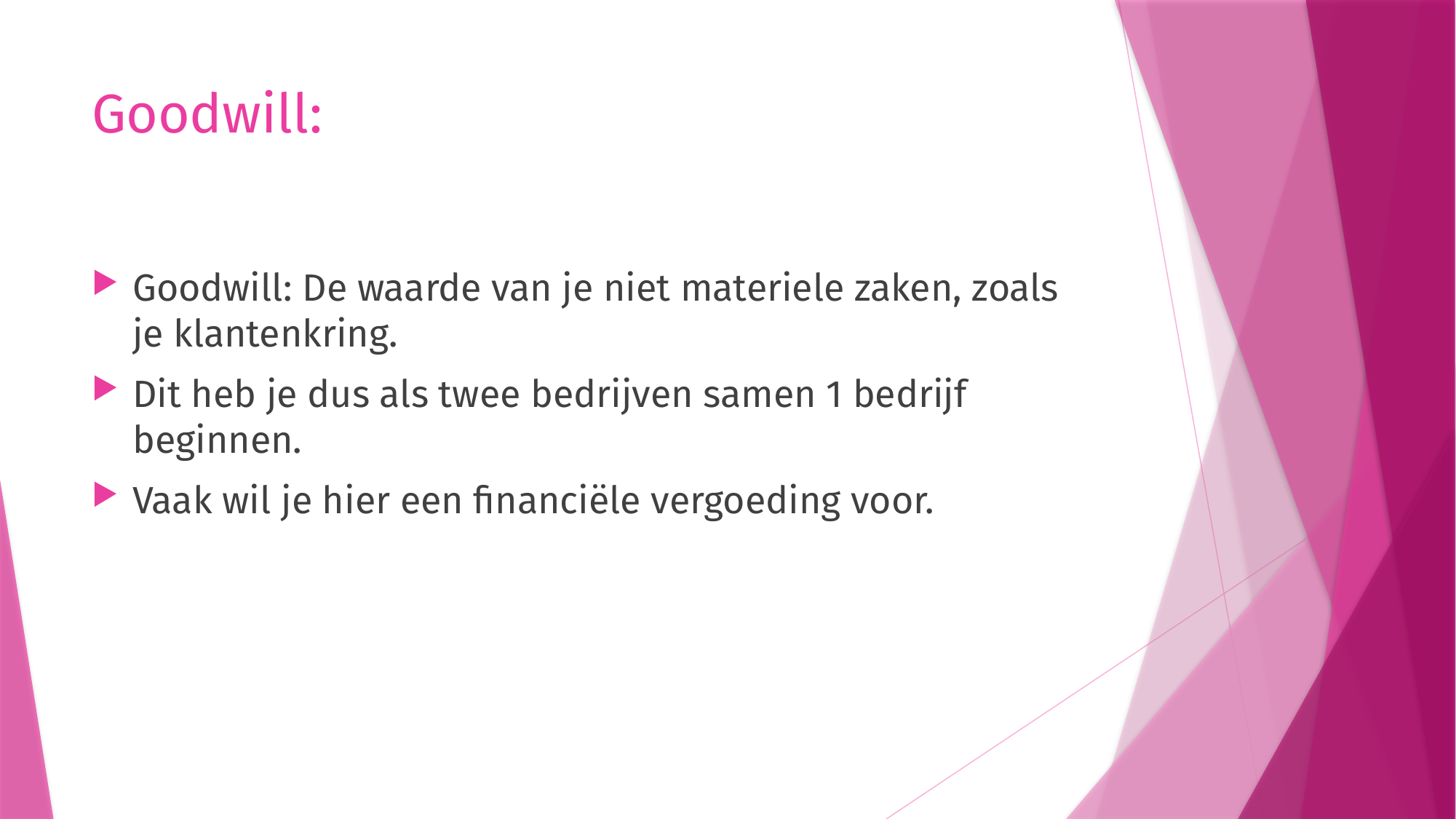

# Goodwill:
Goodwill: De waarde van je niet materiele zaken, zoals je klantenkring.
Dit heb je dus als twee bedrijven samen 1 bedrijf beginnen.
Vaak wil je hier een financiële vergoeding voor.